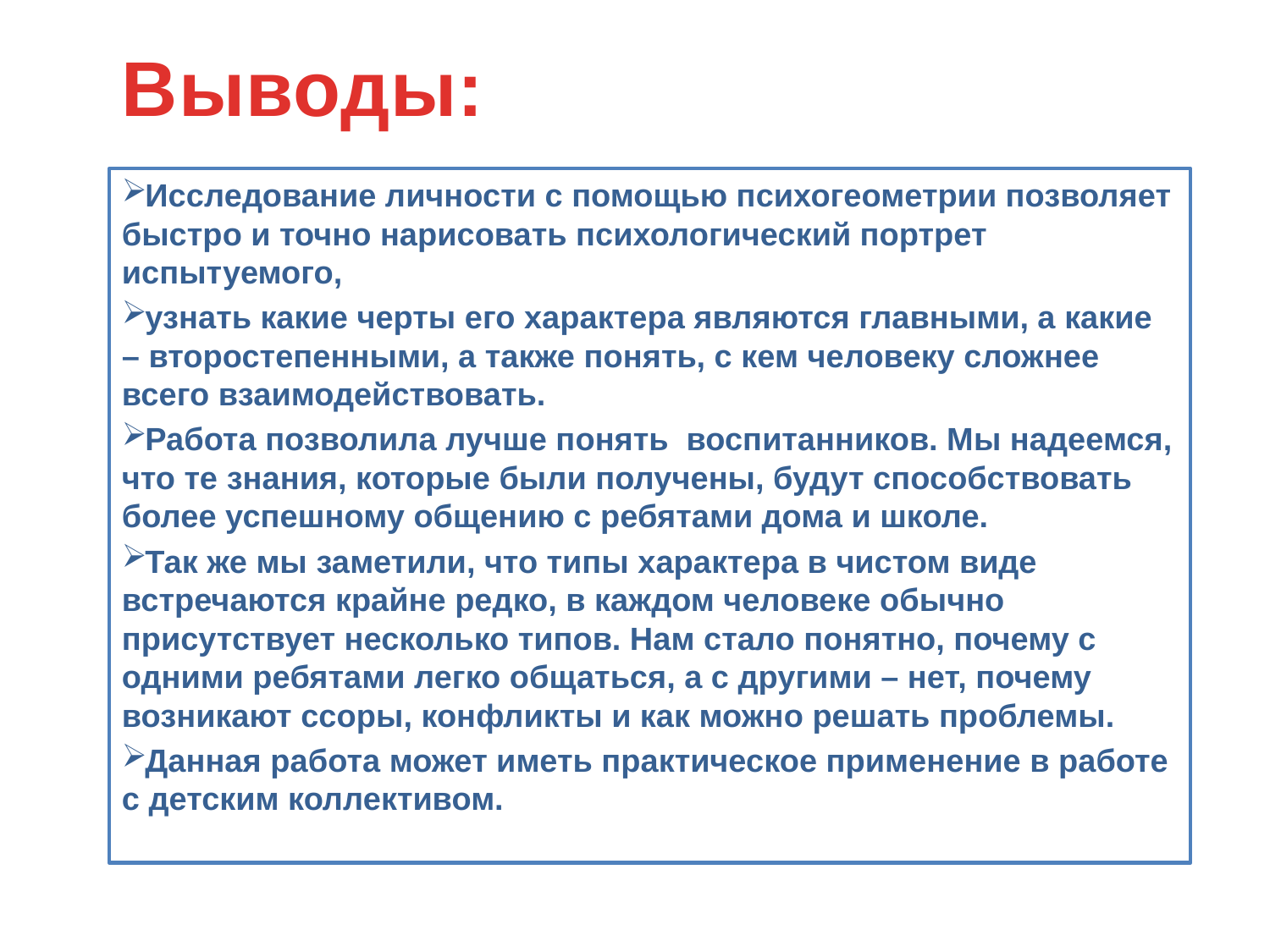

# Выводы:
Исследование личности с помощью психогеометрии позволяет быстро и точно нарисовать психологический портрет испытуемого,
узнать какие черты его характера являются главными, а какие – второстепенными, а также понять, с кем человеку сложнее всего взаимодействовать.
Работа позволила лучше понять  воспитанников. Мы надеемся, что те знания, которые были получены, будут способствовать более успешному общению с ребятами дома и школе.
Так же мы заметили, что типы характера в чистом виде встречаются крайне редко, в каждом человеке обычно присутствует несколько типов. Нам стало понятно, почему с одними ребятами легко общаться, а с другими – нет, почему возникают ссоры, конфликты и как можно решать проблемы.
Данная работа может иметь практическое применение в работе с детским коллективом.